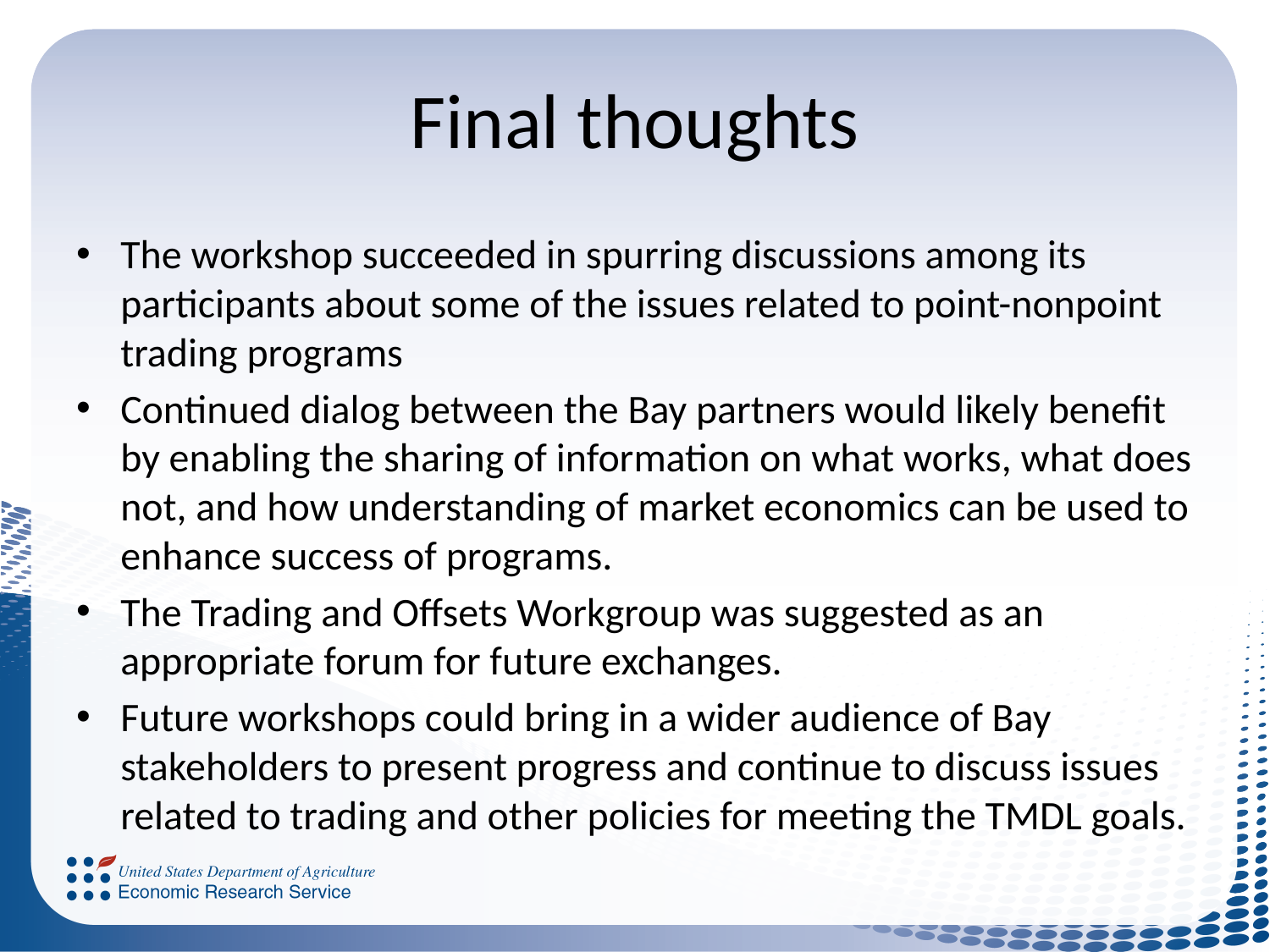

# Final thoughts
The workshop succeeded in spurring discussions among its participants about some of the issues related to point-nonpoint trading programs
Continued dialog between the Bay partners would likely benefit by enabling the sharing of information on what works, what does not, and how understanding of market economics can be used to enhance success of programs.
The Trading and Offsets Workgroup was suggested as an appropriate forum for future exchanges.
Future workshops could bring in a wider audience of Bay stakeholders to present progress and continue to discuss issues related to trading and other policies for meeting the TMDL goals.